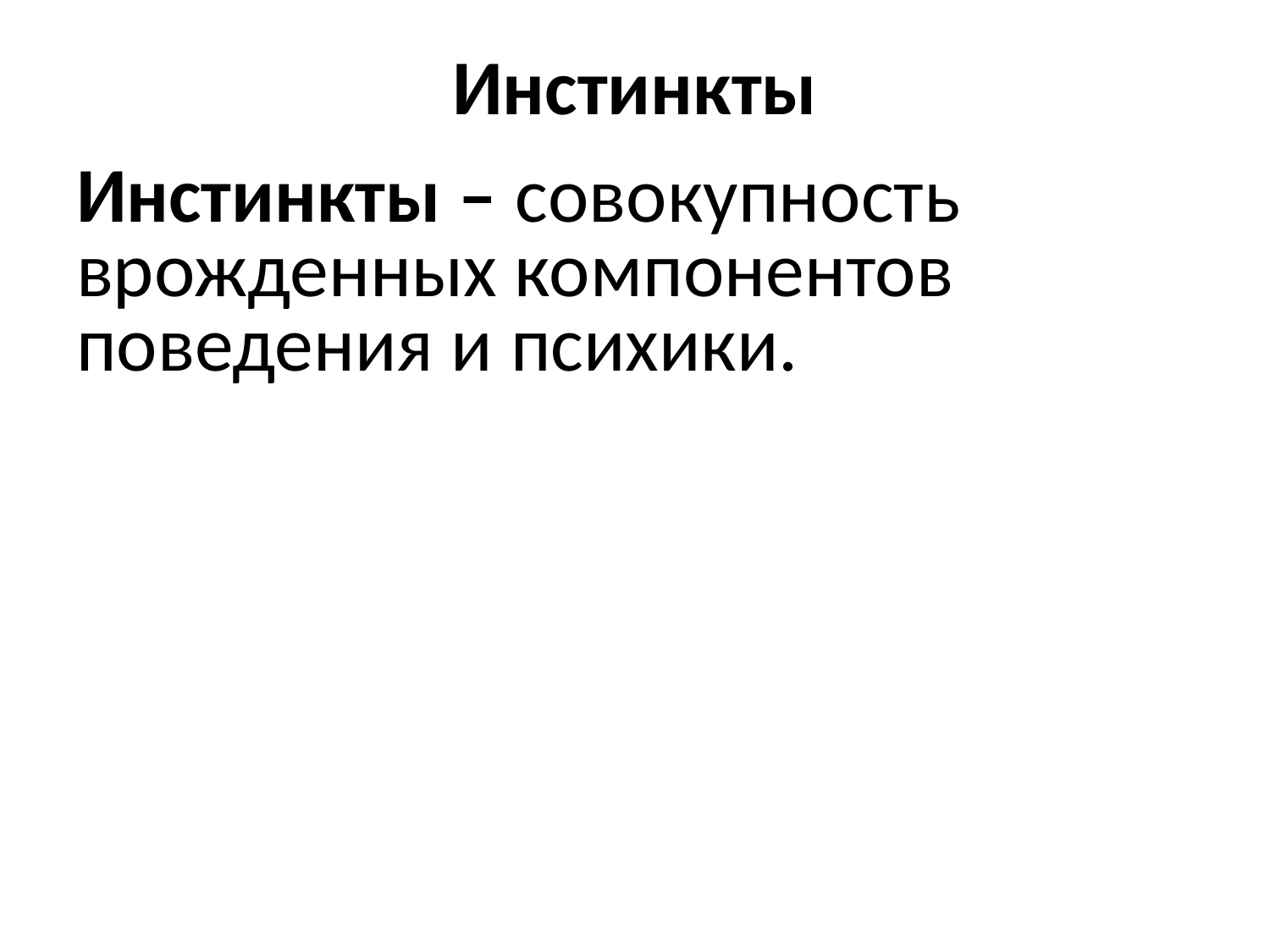

# Инстинкты
Инстинкты – совокупность врожденных компонентов поведения и психики.